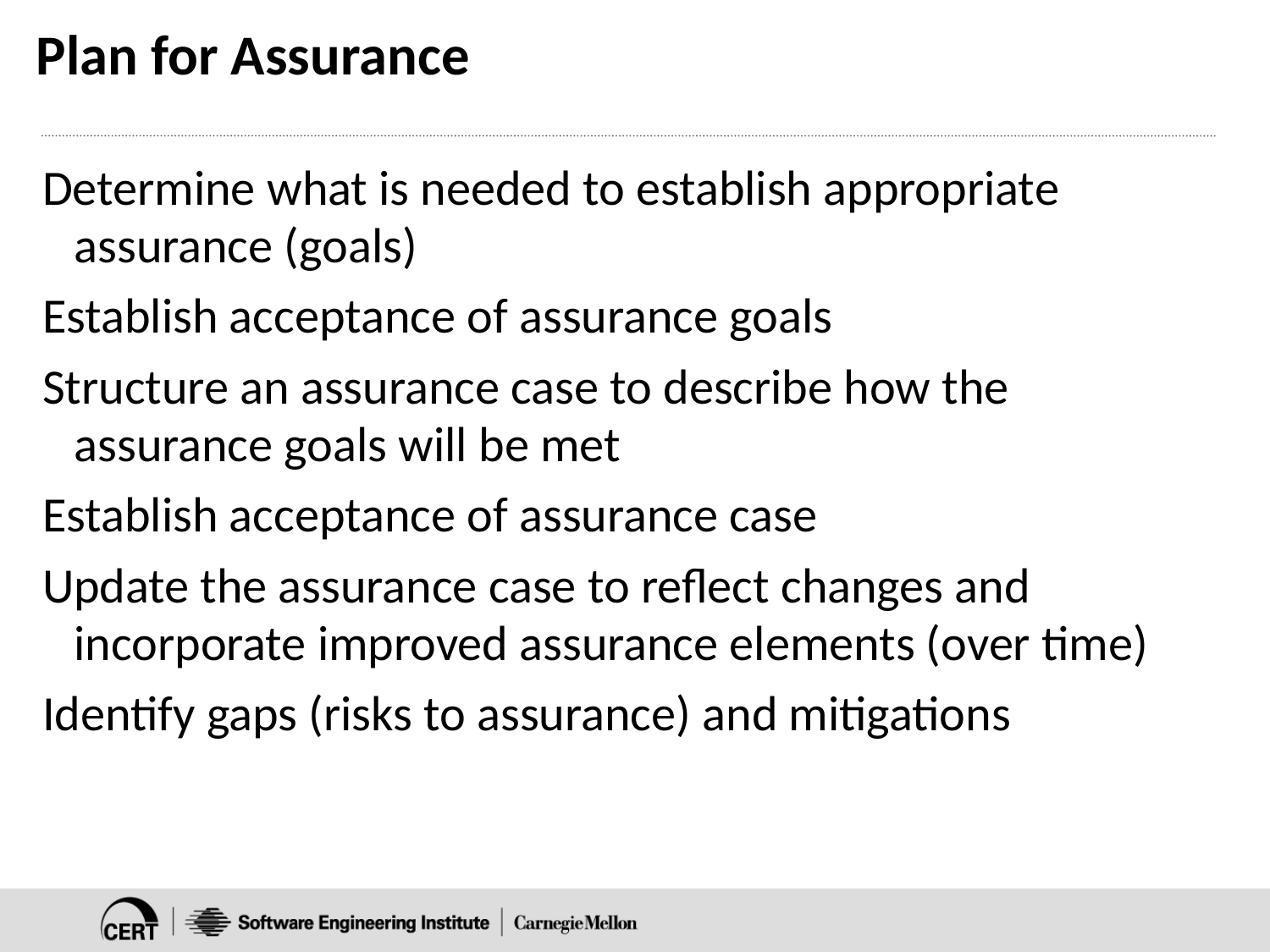

# Plan for Assurance
Determine what is needed to establish appropriate assurance (goals)
Establish acceptance of assurance goals
Structure an assurance case to describe how the assurance goals will be met
Establish acceptance of assurance case
Update the assurance case to reflect changes and incorporate improved assurance elements (over time)
Identify gaps (risks to assurance) and mitigations